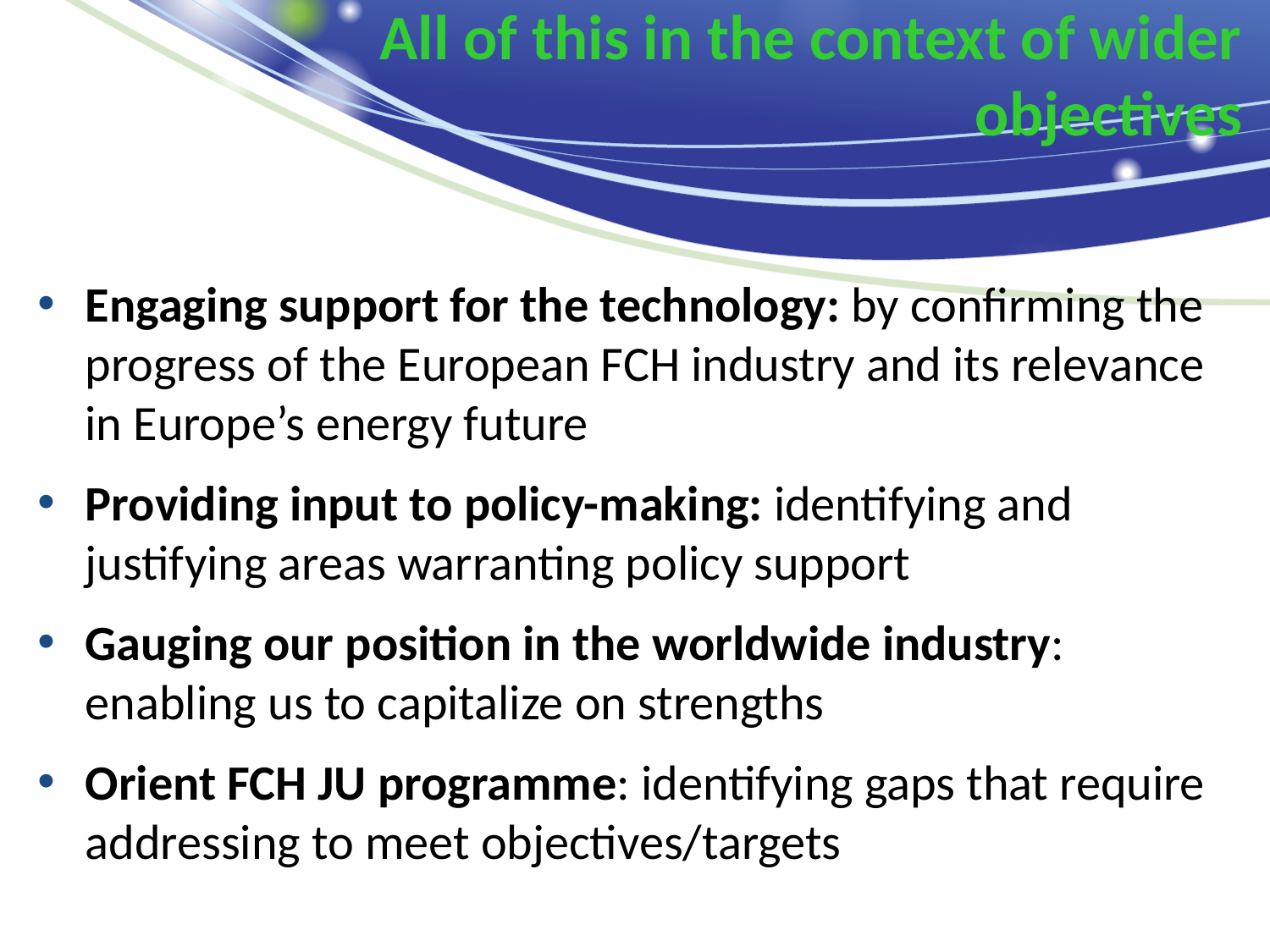

# All of this in the context of wider objectives
Engaging support for the technology: by confirming the progress of the European FCH industry and its relevance in Europe’s energy future
Providing input to policy-making: identifying and justifying areas warranting policy support
Gauging our position in the worldwide industry: enabling us to capitalize on strengths
Orient FCH JU programme: identifying gaps that require addressing to meet objectives/targets